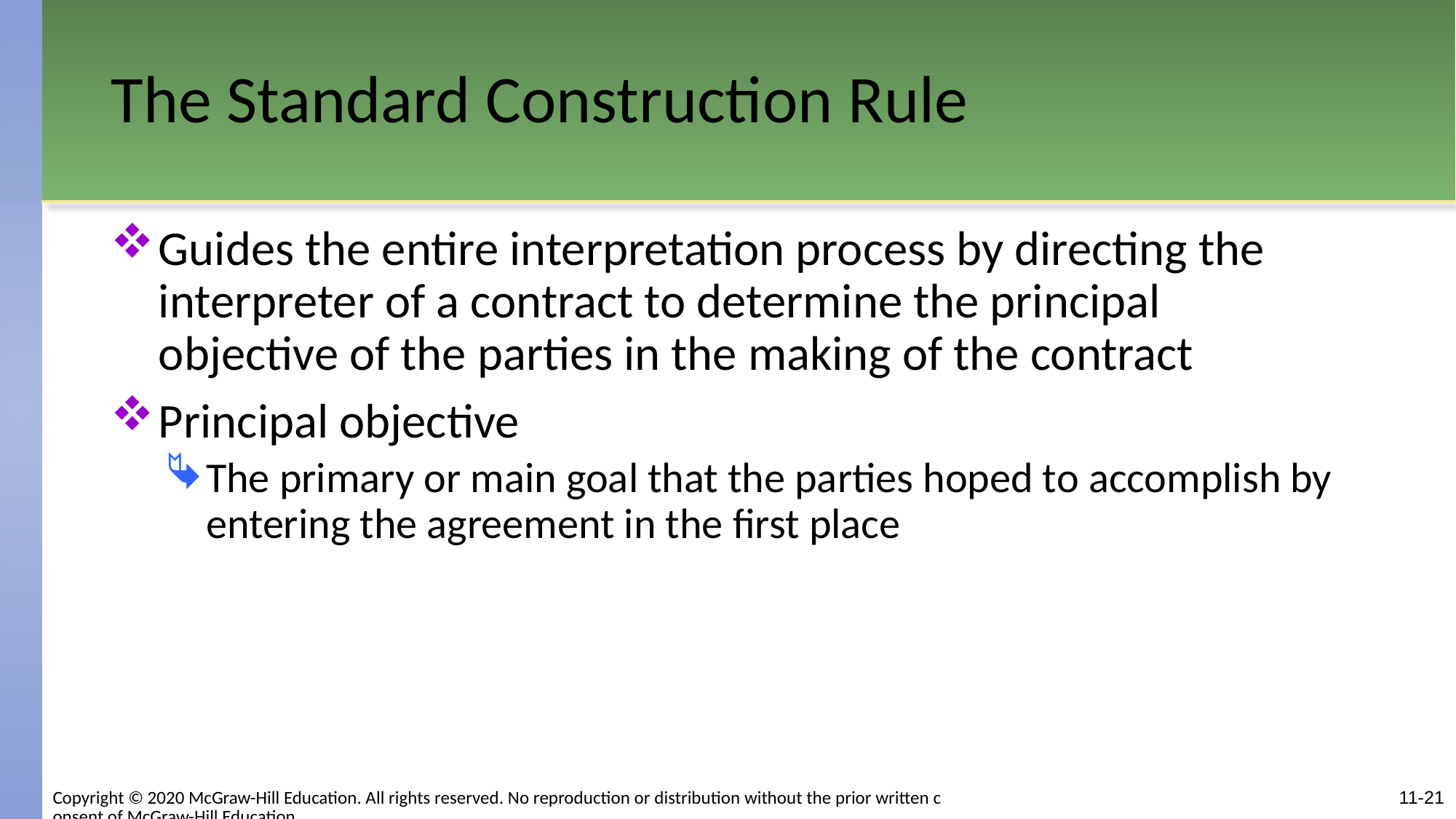

# The Standard Construction Rule
Guides the entire interpretation process by directing the interpreter of a contract to determine the principal objective of the parties in the making of the contract
Principal objective
The primary or main goal that the parties hoped to accomplish by entering the agreement in the first place

Copyright © 2020 McGraw-Hill Education. All rights reserved. No reproduction or distribution without the prior written consent of McGraw-Hill Education.
11-21